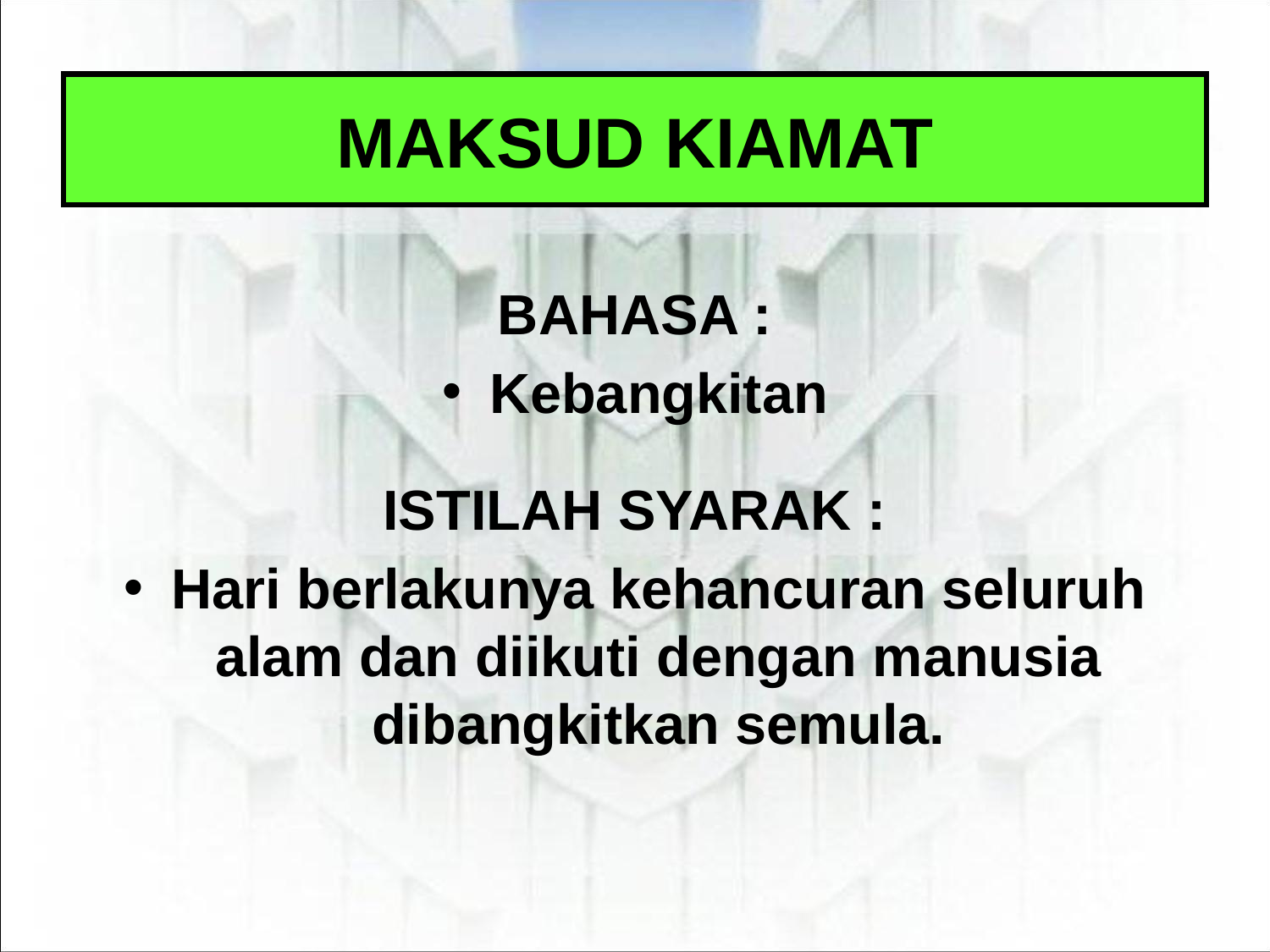

MAKSUD KIAMAT

BAHASA :
Kebangkitan

ISTILAH SYARAK :
Hari berlakunya kehancuran seluruh alam dan diikuti dengan manusia dibangkitkan semula.